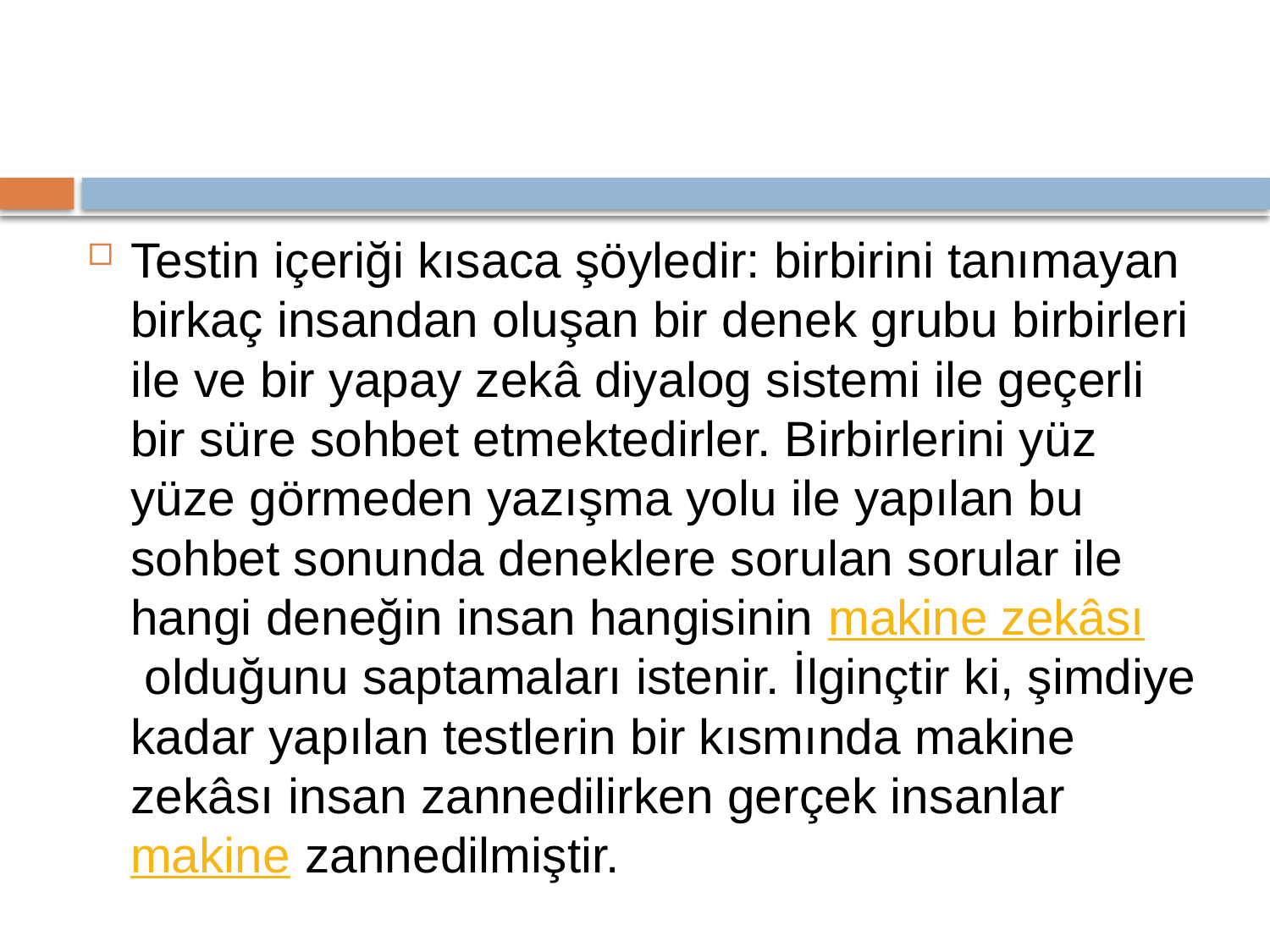

#
Testin içeriği kısaca şöyledir: birbirini tanımayan birkaç insandan oluşan bir denek grubu birbirleri ile ve bir yapay zekâ diyalog sistemi ile geçerli bir süre sohbet etmektedirler. Birbirlerini yüz yüze görmeden yazışma yolu ile yapılan bu sohbet sonunda deneklere sorulan sorular ile hangi deneğin insan hangisinin makine zekâsı olduğunu saptamaları istenir. İlginçtir ki, şimdiye kadar yapılan testlerin bir kısmında makine zekâsı insan zannedilirken gerçek insanlar makine zannedilmiştir.